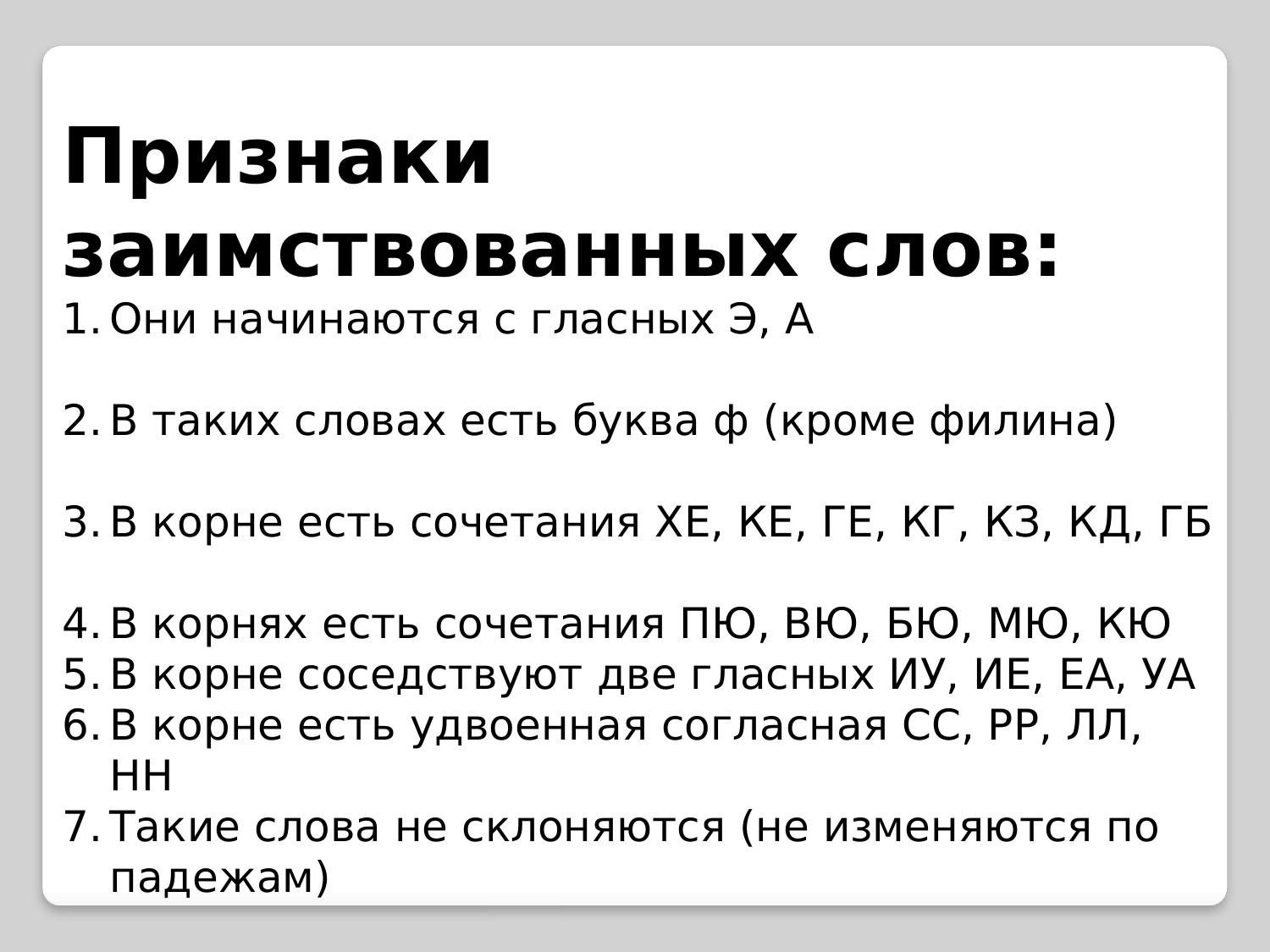

Признаки заимствованных слов:
Они начинаются с гласных Э, А

В таких словах есть буква ф (кроме филина)

В корне есть сочетания ХЕ, КЕ, ГЕ, КГ, КЗ, КД, ГБ

В корнях есть сочетания ПЮ, ВЮ, БЮ, МЮ, КЮ
В корне соседствуют две гласных ИУ, ИЕ, ЕА, УА
В корне есть удвоенная согласная СС, РР, ЛЛ, НН
Такие слова не склоняются (не изменяются по падежам)